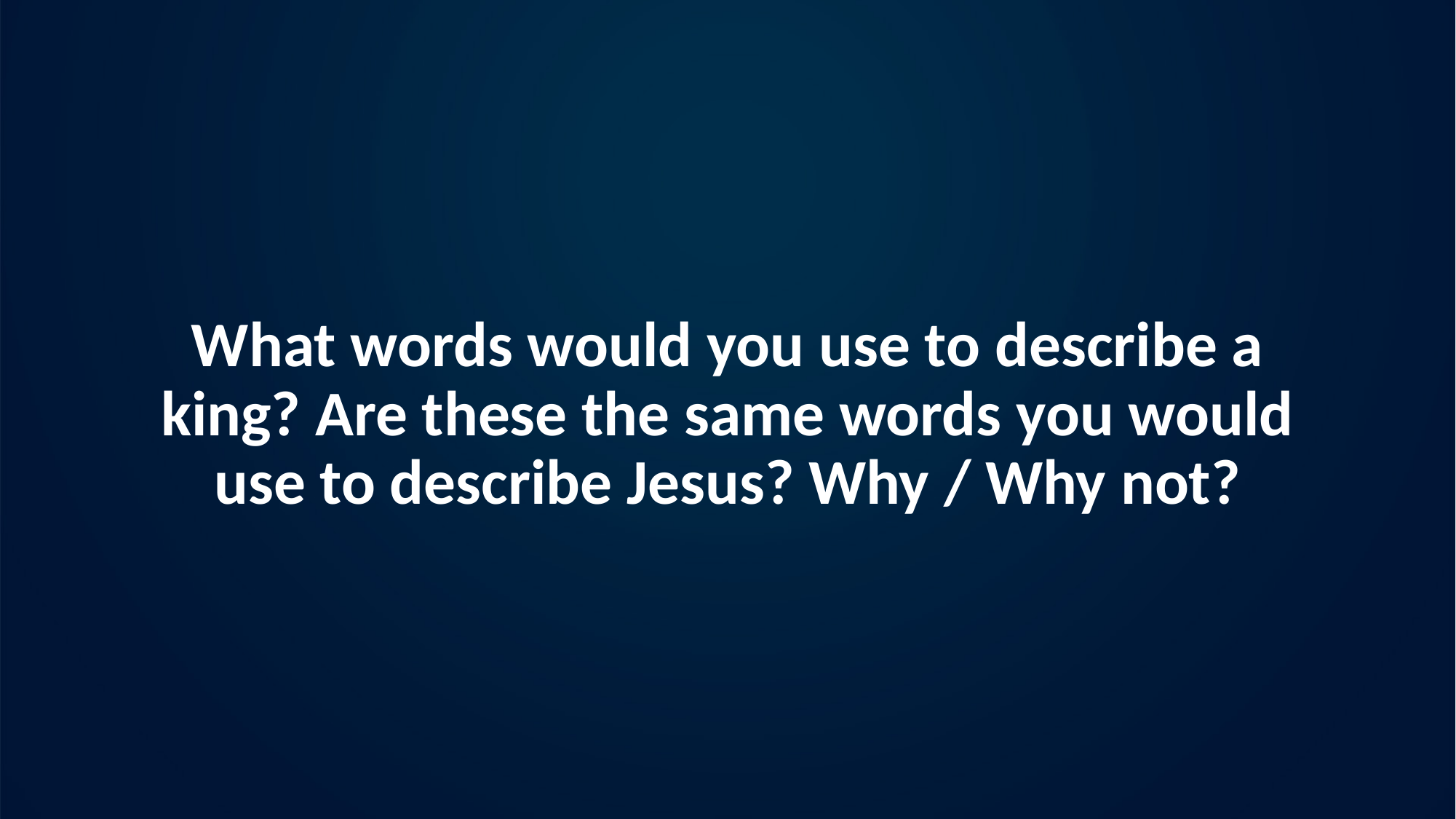

# What words would you use to describe a king? Are these the same words you would use to describe Jesus? Why / Why not?